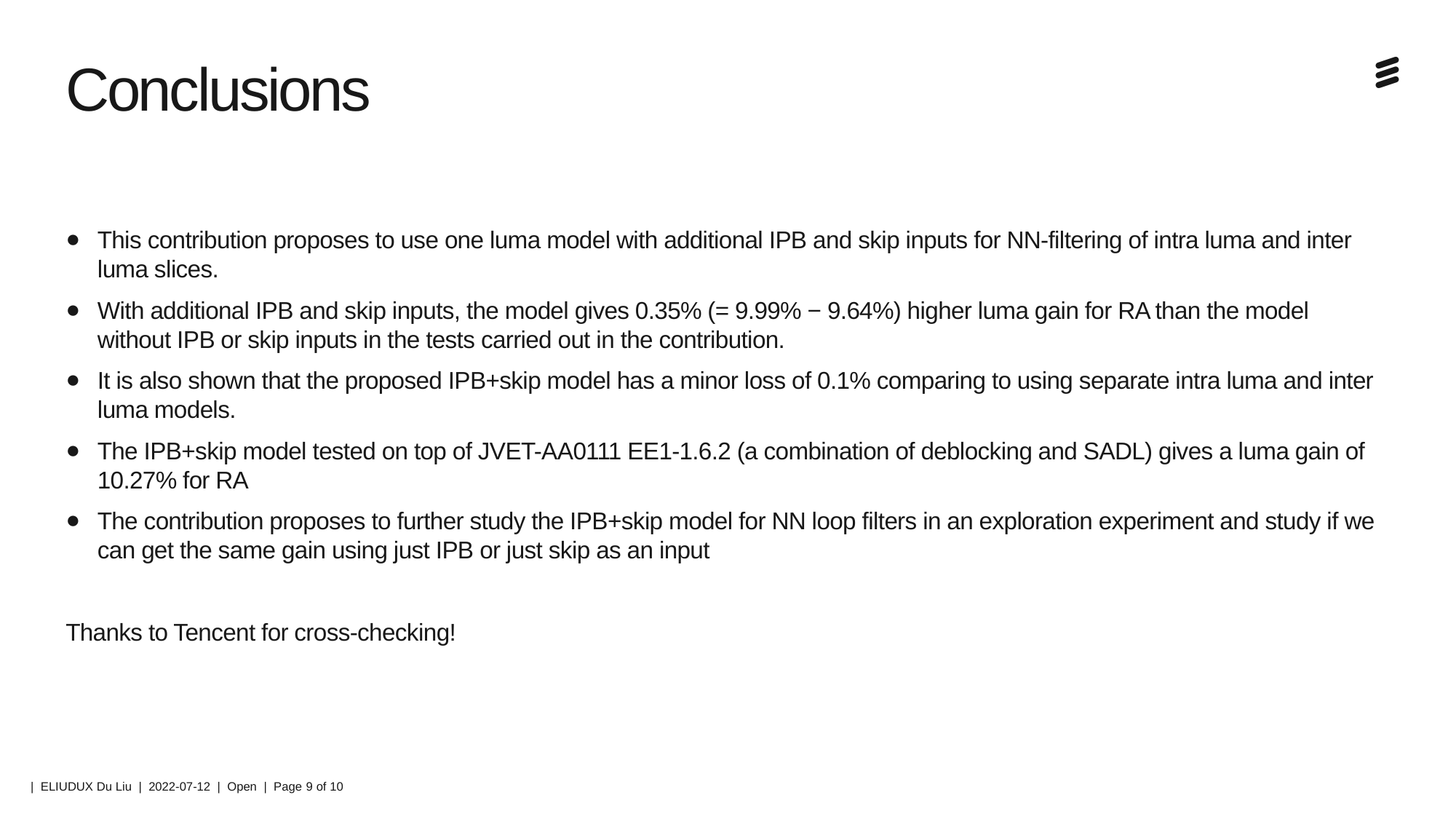

# Conclusions
This contribution proposes to use one luma model with additional IPB and skip inputs for NN-filtering of intra luma and inter luma slices.
With additional IPB and skip inputs, the model gives 0.35% (= 9.99% − 9.64%) higher luma gain for RA than the model without IPB or skip inputs in the tests carried out in the contribution.
It is also shown that the proposed IPB+skip model has a minor loss of 0.1% comparing to using separate intra luma and inter luma models.
The IPB+skip model tested on top of JVET-AA0111 EE1-1.6.2 (a combination of deblocking and SADL) gives a luma gain of 10.27% for RA
The contribution proposes to further study the IPB+skip model for NN loop filters in an exploration experiment and study if we can get the same gain using just IPB or just skip as an input

Thanks to Tencent for cross-checking!